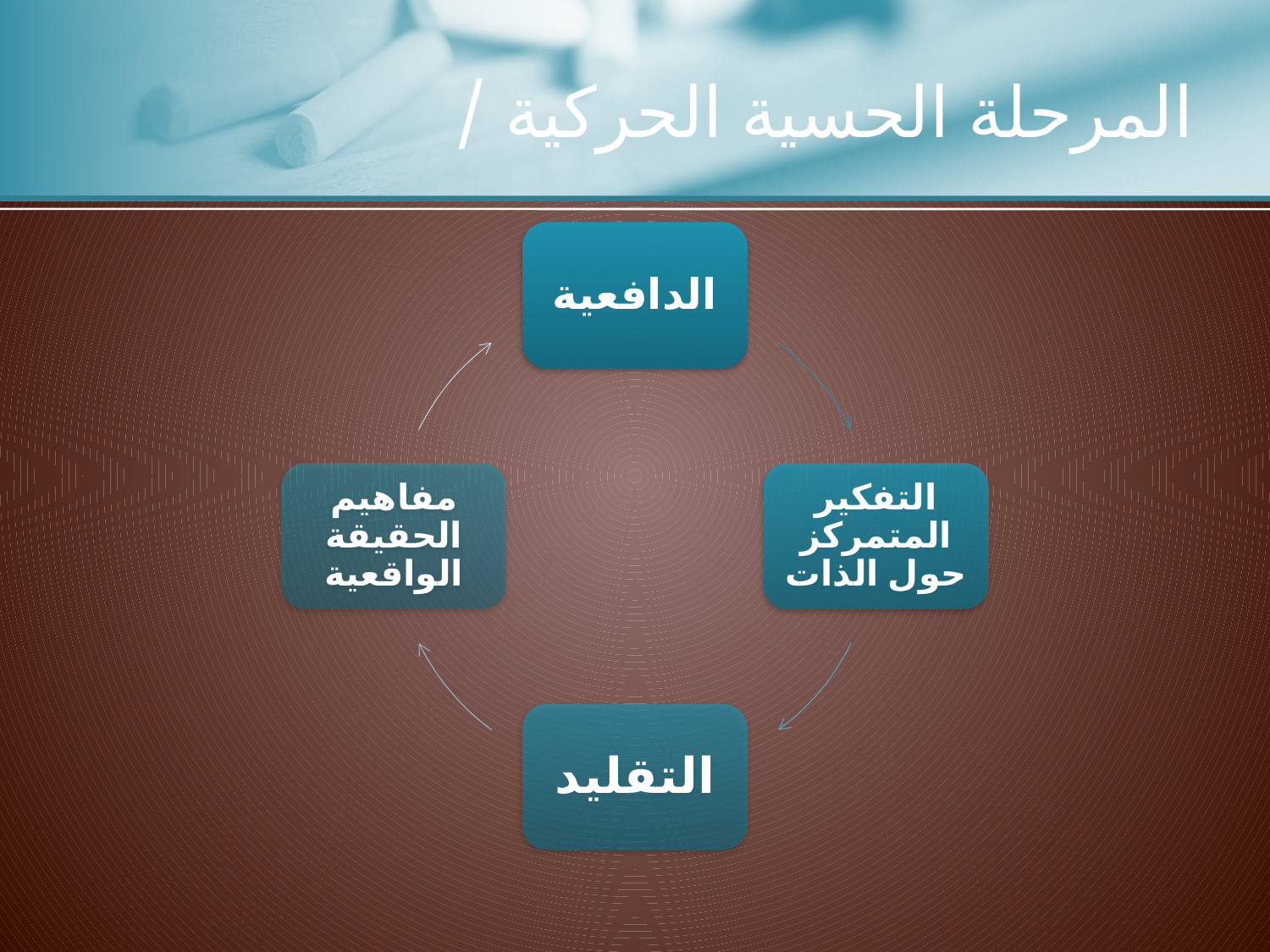

# المرحلة الحسية الحركية /
الدافعية
التفكير المتمركز حول الذات
التقليد
مفاهيم الحقيقة الواقعية